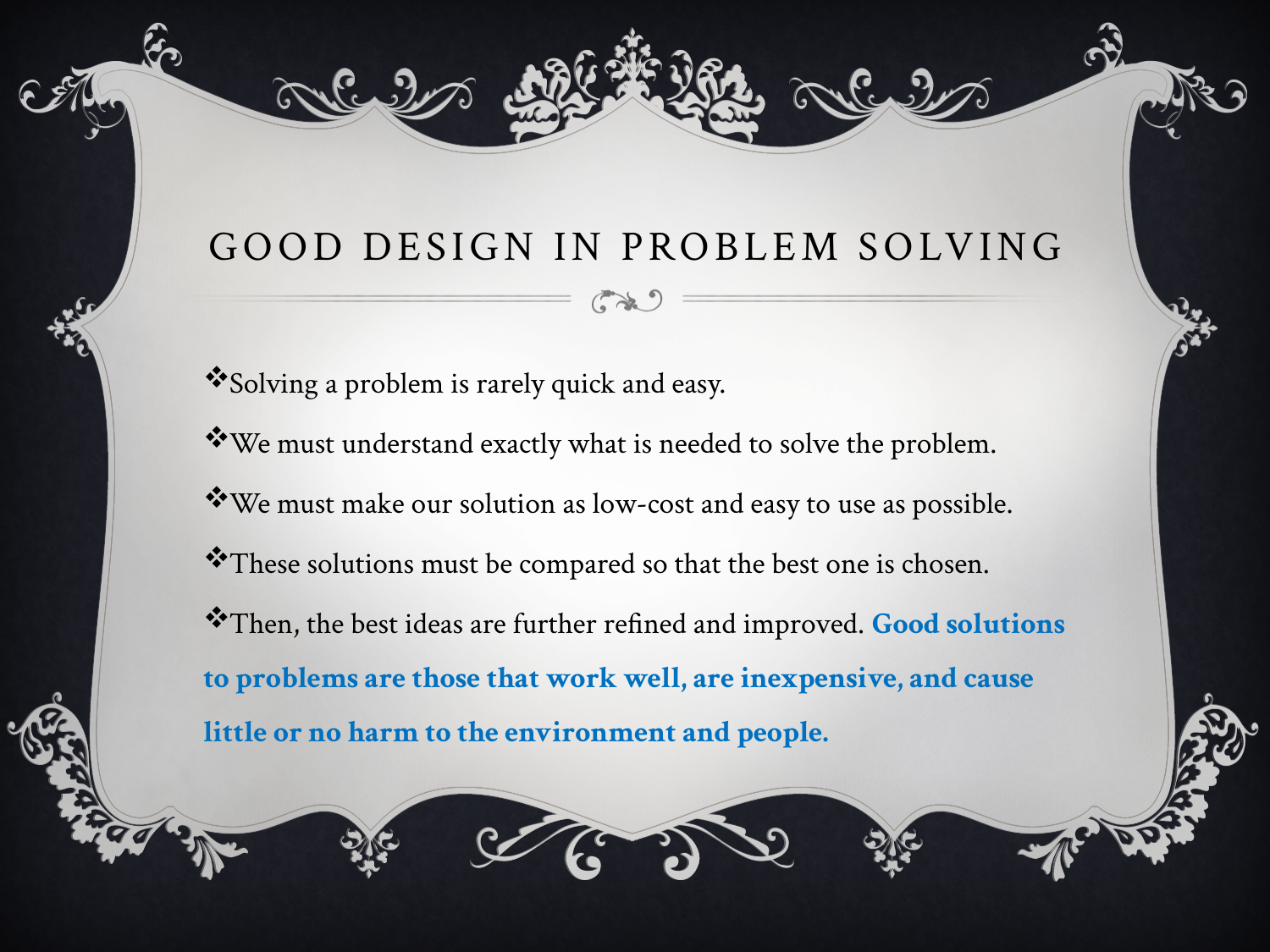

# Good design in problem solving
Solving a problem is rarely quick and easy.
We must understand exactly what is needed to solve the problem.
We must make our solution as low-cost and easy to use as possible.
These solutions must be compared so that the best one is chosen.
Then, the best ideas are further refined and improved. Good solutions to problems are those that work well, are inexpensive, and cause little or no harm to the environment and people.